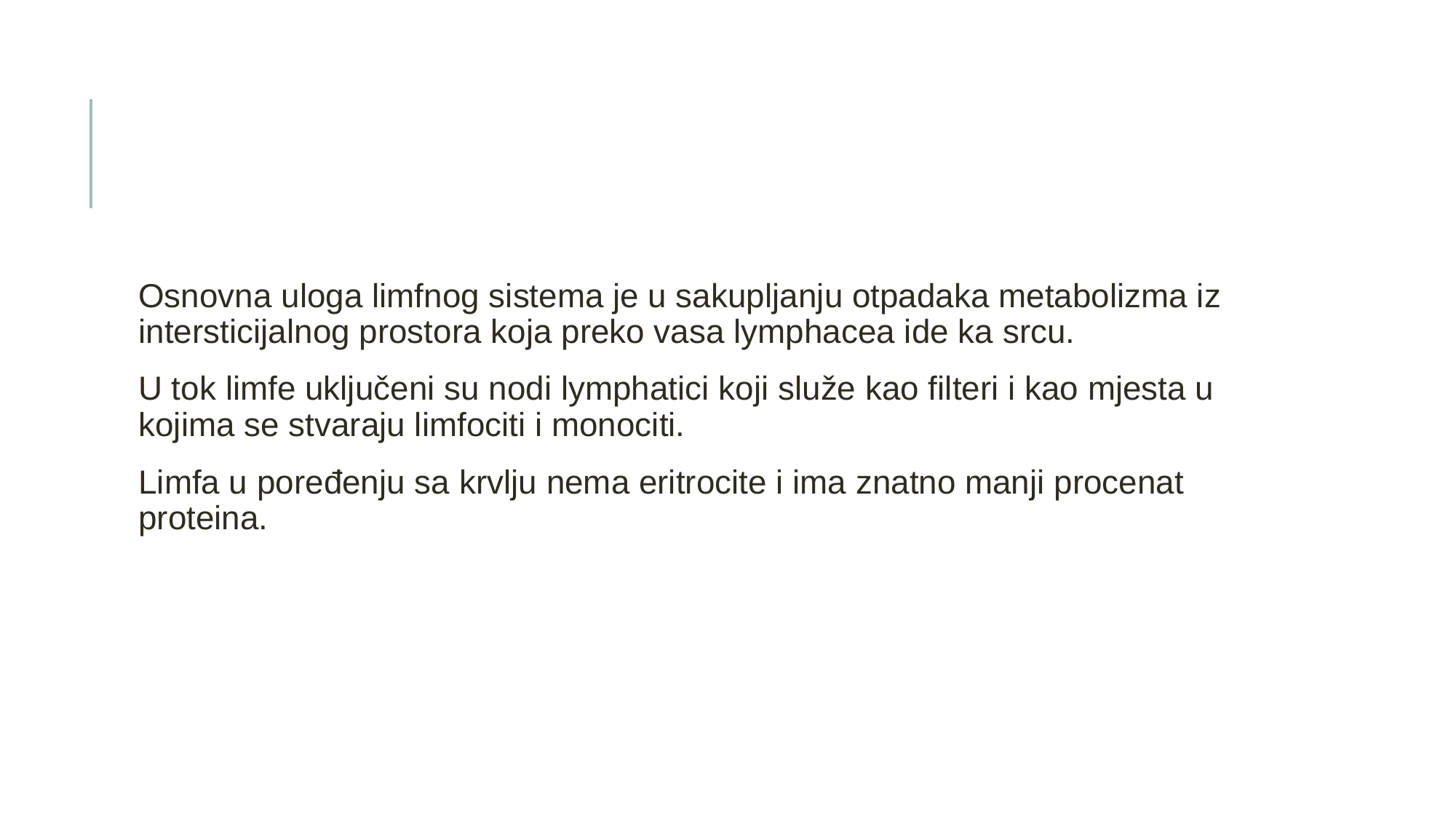

Osnovna uloga limfnog sistema je u sakupljanju otpadaka metabolizma iz intersticijalnog prostora koja preko vasa lymphacea ide ka srcu.
U tok limfe uključeni su nodi lymphatici koji služe kao filteri i kao mjesta u kojima se stvaraju limfociti i monociti.
Limfa u poređenju sa krvlju nema eritrocite i ima znatno manji procenat proteina.